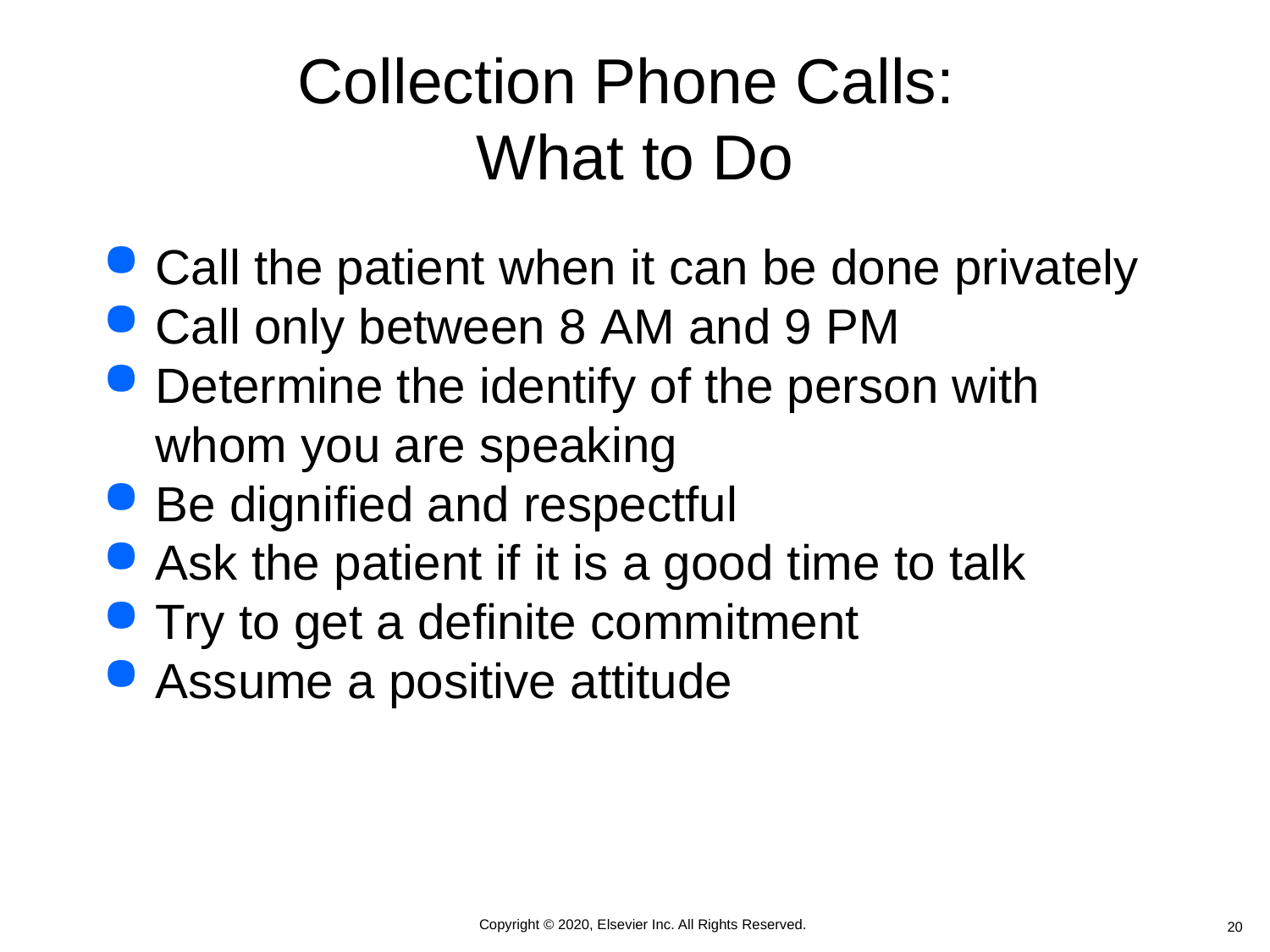

# Collection Phone Calls: What to Do
Call the patient when it can be done privately
Call only between 8 am and 9 pm
Determine the identify of the person with whom you are speaking
Be dignified and respectful
Ask the patient if it is a good time to talk
Try to get a definite commitment
Assume a positive attitude